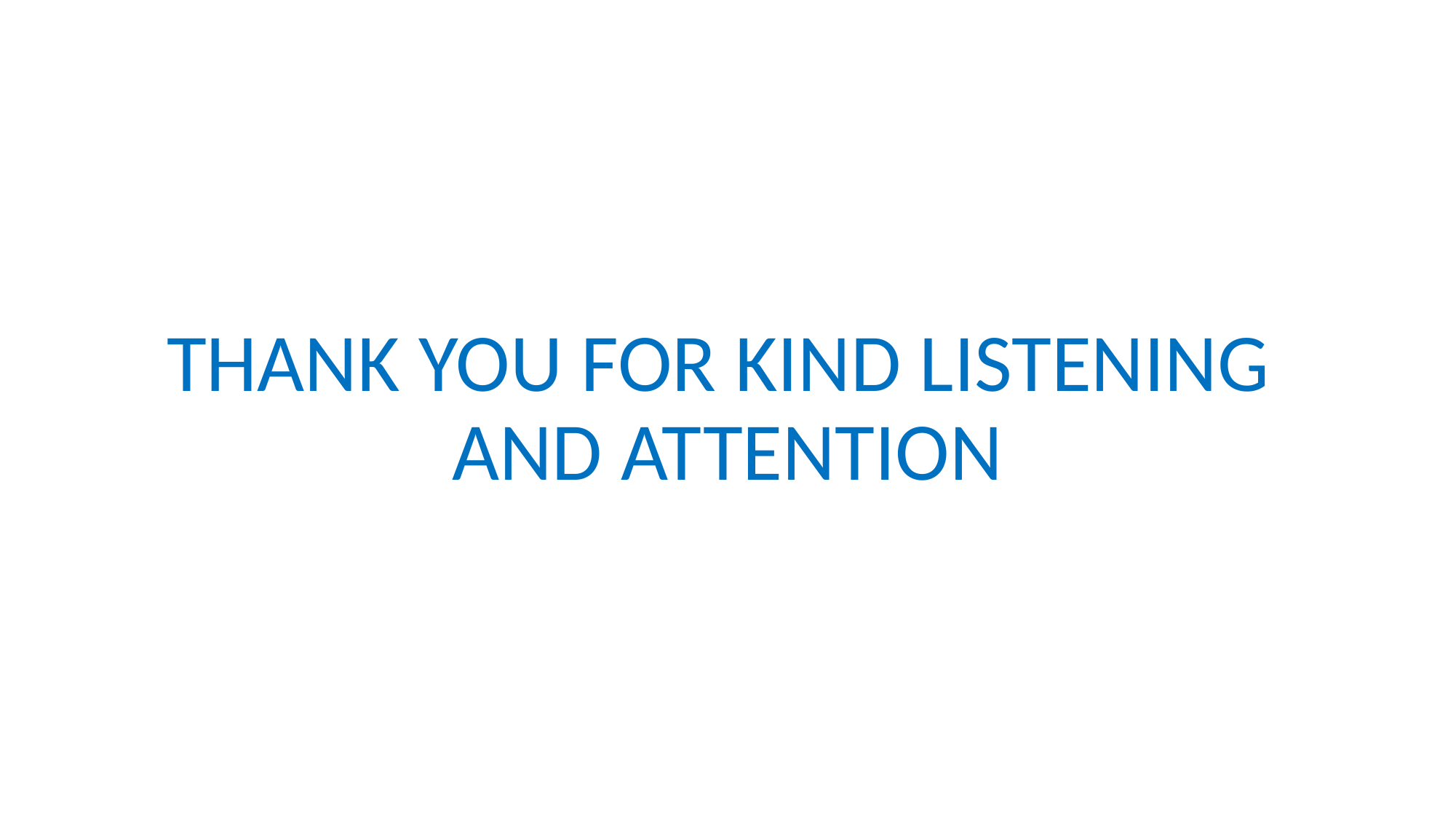

# THANK YOU FOR KIND LISTENING AND ATTENTION